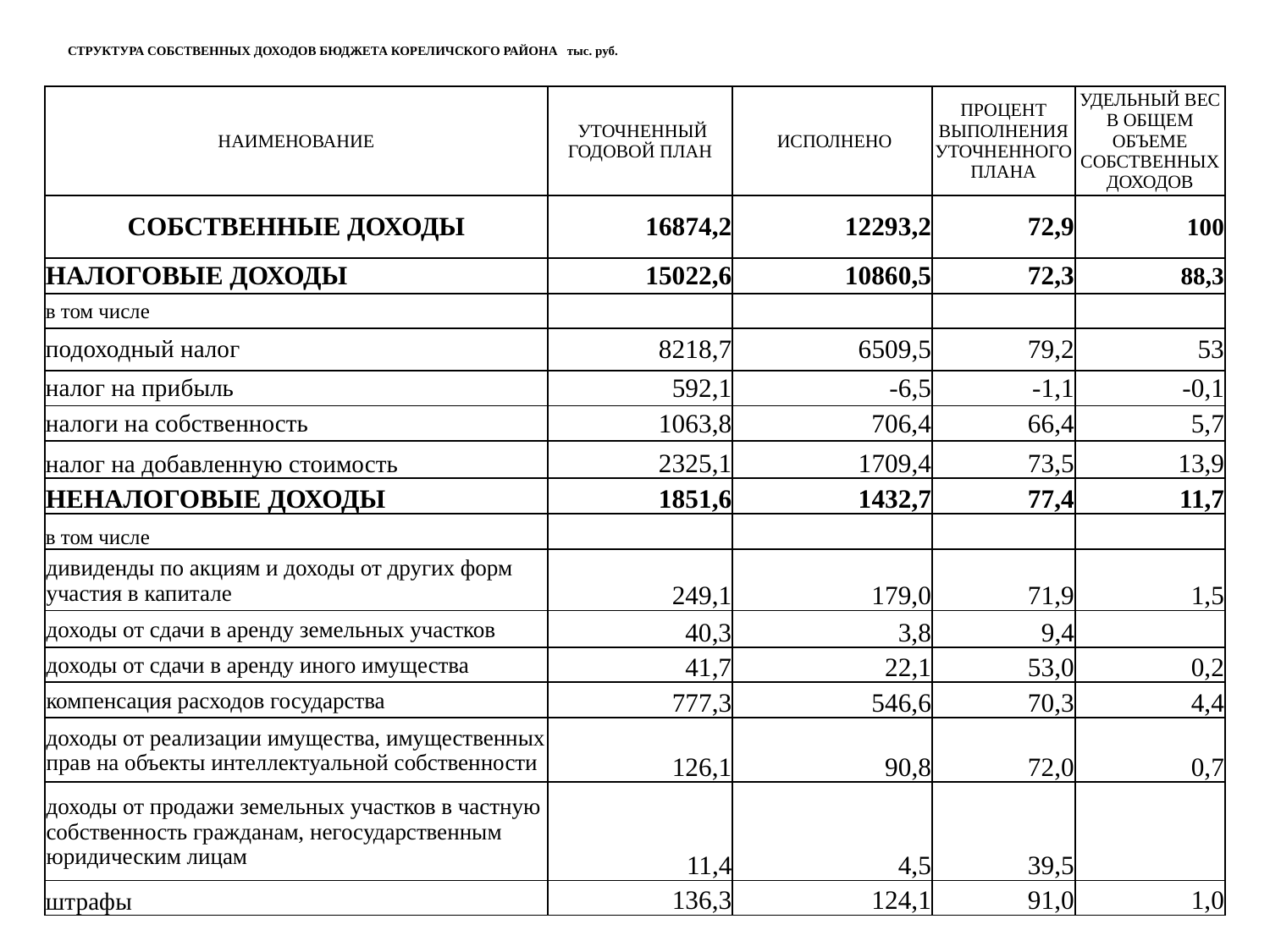

# СТРУКТУРА СОБСТВЕННЫХ ДОХОДОВ БЮДЖЕТА КОРЕЛИЧСКОГО РАЙОНА   тыс. руб.
| НАИМЕНОВАНИЕ | УТОЧНЕННЫЙ ГОДОВОЙ ПЛАН | ИСПОЛНЕНО | ПРОЦЕНТ ВЫПОЛНЕНИЯ УТОЧНЕННОГО ПЛАНА | УДЕЛЬНЫЙ ВЕС В ОБЩЕМ ОБЪЕМЕ СОБСТВЕННЫХ ДОХОДОВ |
| --- | --- | --- | --- | --- |
| СОБСТВЕННЫЕ ДОХОДЫ | 16874,2 | 12293,2 | 72,9 | 100 |
| НАЛОГОВЫЕ ДОХОДЫ | 15022,6 | 10860,5 | 72,3 | 88,3 |
| в том числе |  |  |  |  |
| подоходный налог | 8218,7 | 6509,5 | 79,2 | 53 |
| налог на прибыль | 592,1 | -6,5 | -1,1 | -0,1 |
| налоги на собственность | 1063,8 | 706,4 | 66,4 | 5,7 |
| налог на добавленную стоимость | 2325,1 | 1709,4 | 73,5 | 13,9 |
| НЕНАЛОГОВЫЕ ДОХОДЫ | 1851,6 | 1432,7 | 77,4 | 11,7 |
| в том числе |  |  |  |  |
| дивиденды по акциям и доходы от других форм участия в капитале | 249,1 | 179,0 | 71,9 | 1,5 |
| доходы от сдачи в аренду земельных участков | 40,3 | 3,8 | 9,4 |  |
| доходы от сдачи в аренду иного имущества | 41,7 | 22,1 | 53,0 | 0,2 |
| компенсация расходов государства | 777,3 | 546,6 | 70,3 | 4,4 |
| доходы от реализации имущества, имущественных прав на объекты интеллектуальной собственности | 126,1 | 90,8 | 72,0 | 0,7 |
| доходы от продажи земельных участков в частную собственность гражданам, негосударственным юридическим лицам | 11,4 | 4,5 | 39,5 |  |
| штрафы | 136,3 | 124,1 | 91,0 | 1,0 |